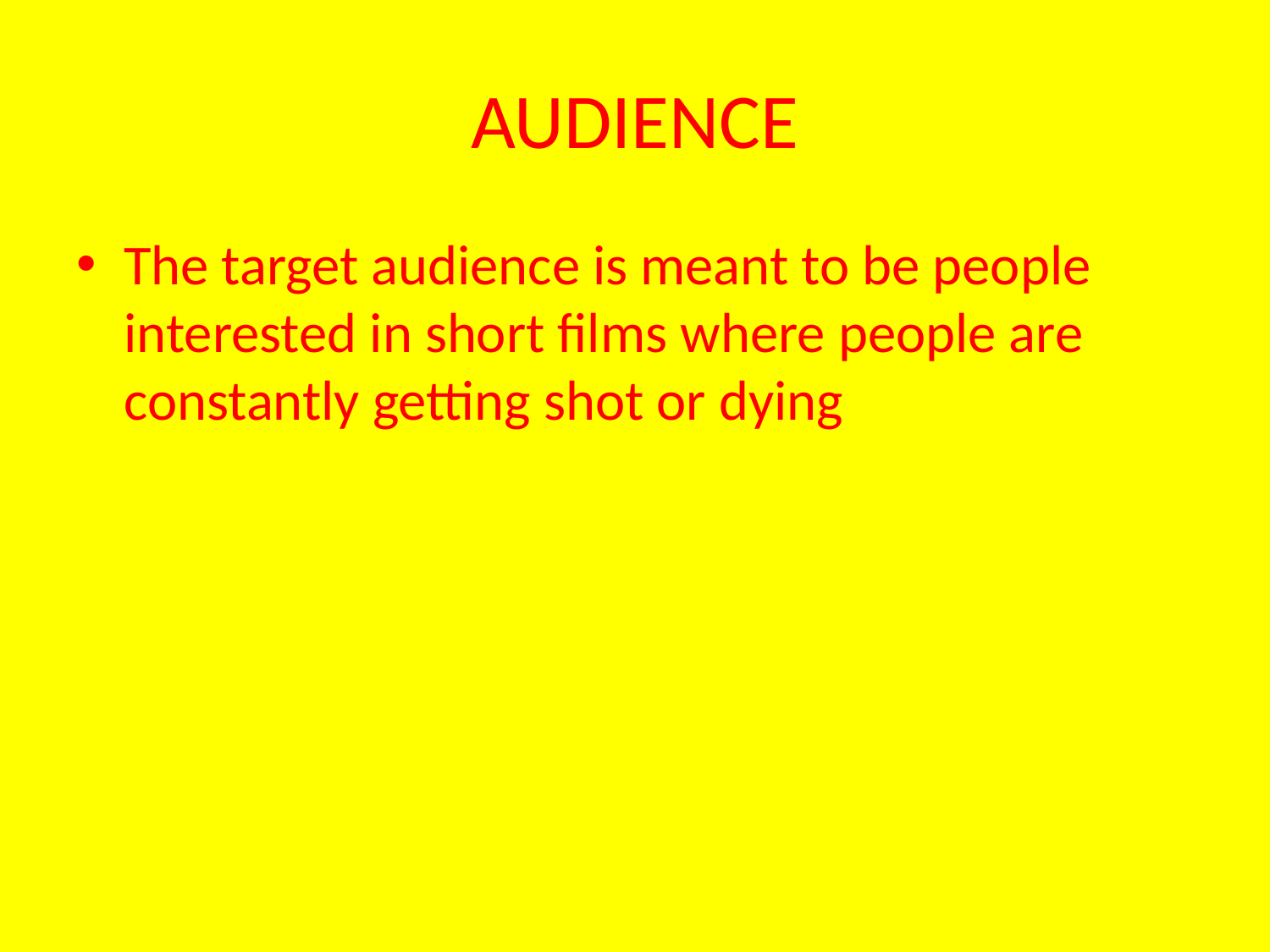

# AUDIENCE
The target audience is meant to be people interested in short films where people are constantly getting shot or dying